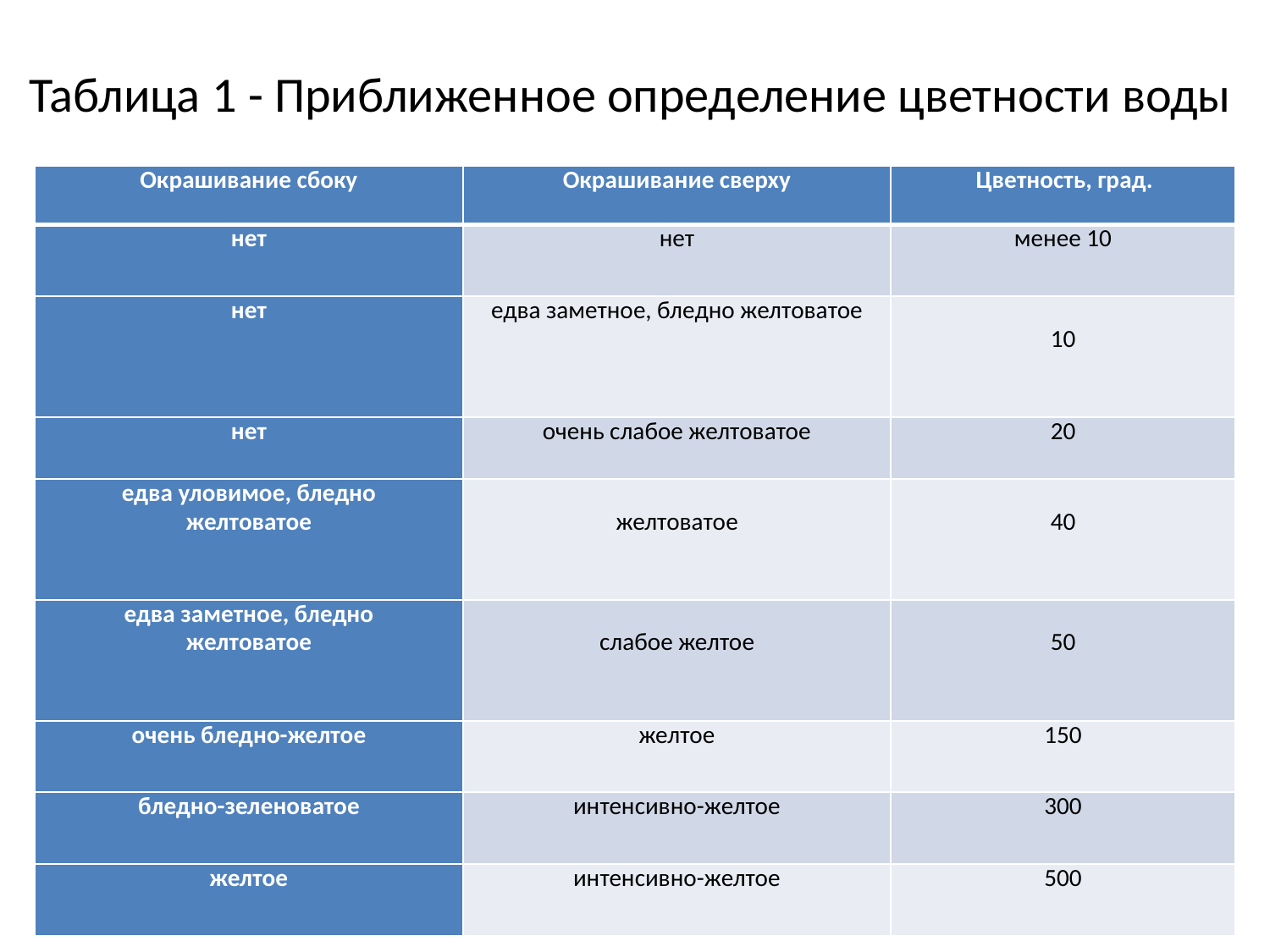

# Таблица 1 - Приближенное определение цветности воды
| Окрашивание сбоку | Окрашивание сверху | Цветность, град. |
| --- | --- | --- |
| нет | нет | менее 10 |
| нет | едва заметное, бледно желтоватое | 10 |
| нет | очень слабое желтоватое | 20 |
| едва уловимое, бледно желтоватое | желтоватое | 40 |
| едва заметное, бледно желтоватое | слабое желтое | 50 |
| очень бледно-желтое | желтое | 150 |
| бледно-зеленоватое | интенсивно-желтое | 300 |
| желтое | интенсивно-желтое | 500 |